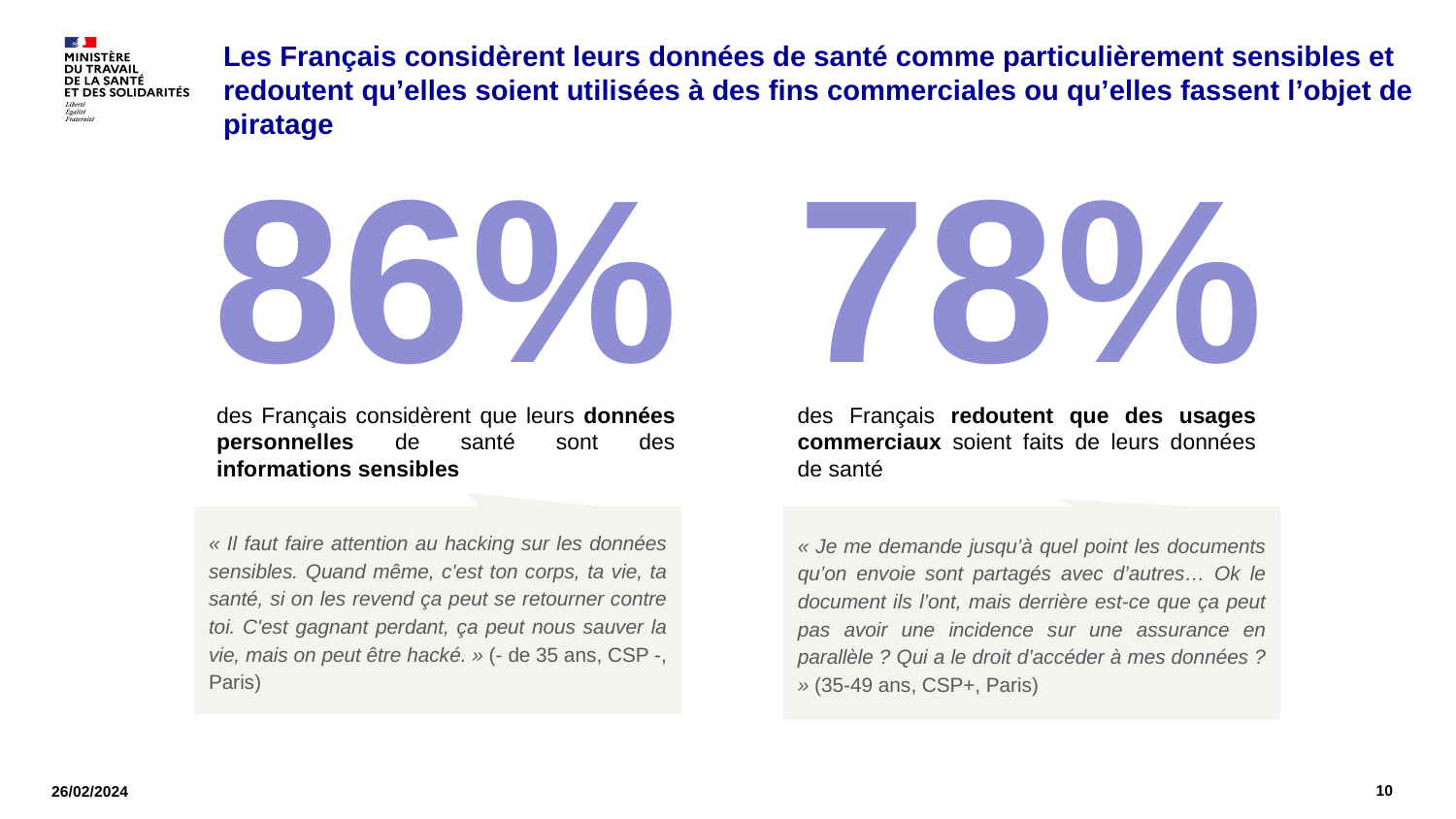

Les Français considèrent leurs données de santé comme particulièrement sensibles et redoutent qu’elles soient utilisées à des fins commerciales ou qu’elles fassent l’objet de piratage

86%
78%
des Français considèrent que leurs données personnelles de santé sont des informations sensibles
des Français redoutent que des usages commerciaux soient faits de leurs données de santé
« Il faut faire attention au hacking sur les données sensibles. Quand même, c'est ton corps, ta vie, ta santé, si on les revend ça peut se retourner contre toi. C'est gagnant perdant, ça peut nous sauver la vie, mais on peut être hacké. » (- de 35 ans, CSP -, Paris)
« Je me demande jusqu’à quel point les documents qu’on envoie sont partagés avec d’autres… Ok le document ils l’ont, mais derrière est-ce que ça peut pas avoir une incidence sur une assurance en parallèle ? Qui a le droit d’accéder à mes données ? » (35-49 ans, CSP+, Paris)
10
26/02/2024